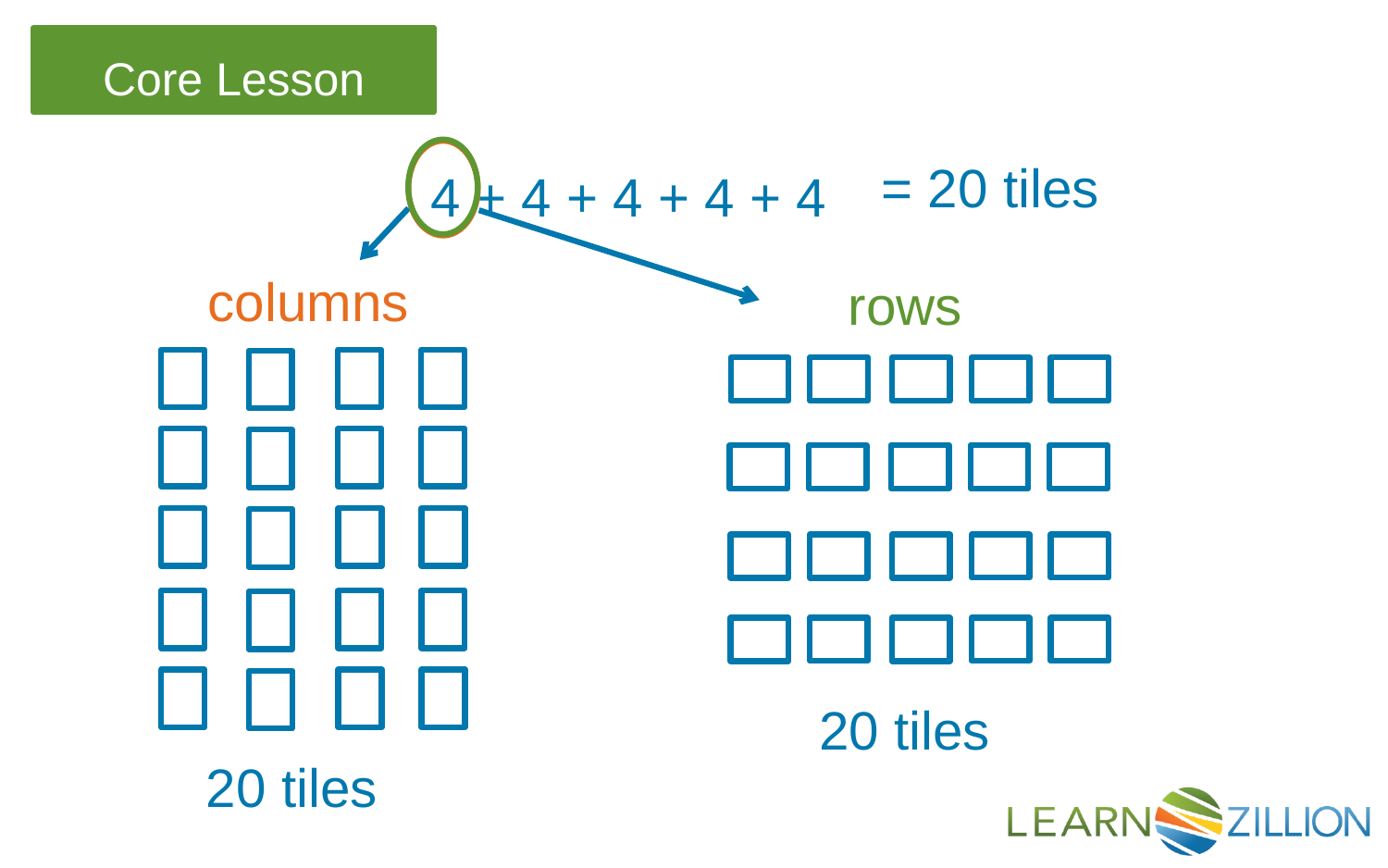

= 20 tiles
4 + 4 + 4 + 4 + 4
 columns
rows

20 tiles
20 tiles